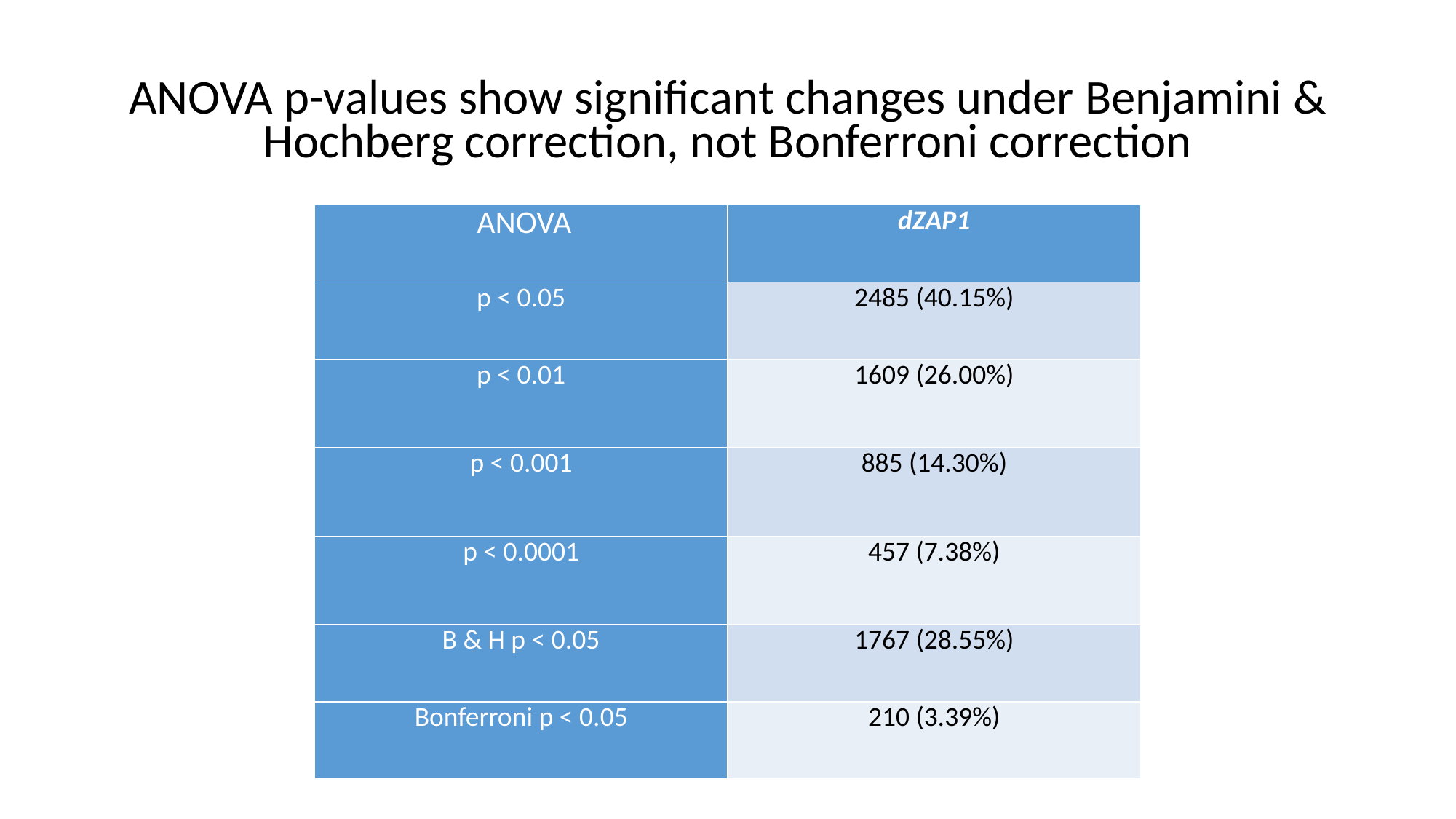

# ANOVA p-values show significant changes under Benjamini & Hochberg correction, not Bonferroni correction
| ANOVA | dZAP1 |
| --- | --- |
| p < 0.05 | 2485 (40.15%) |
| p < 0.01 | 1609 (26.00%) |
| p < 0.001 | 885 (14.30%) |
| p < 0.0001 | 457 (7.38%) |
| B & H p < 0.05 | 1767 (28.55%) |
| Bonferroni p < 0.05 | 210 (3.39%) |